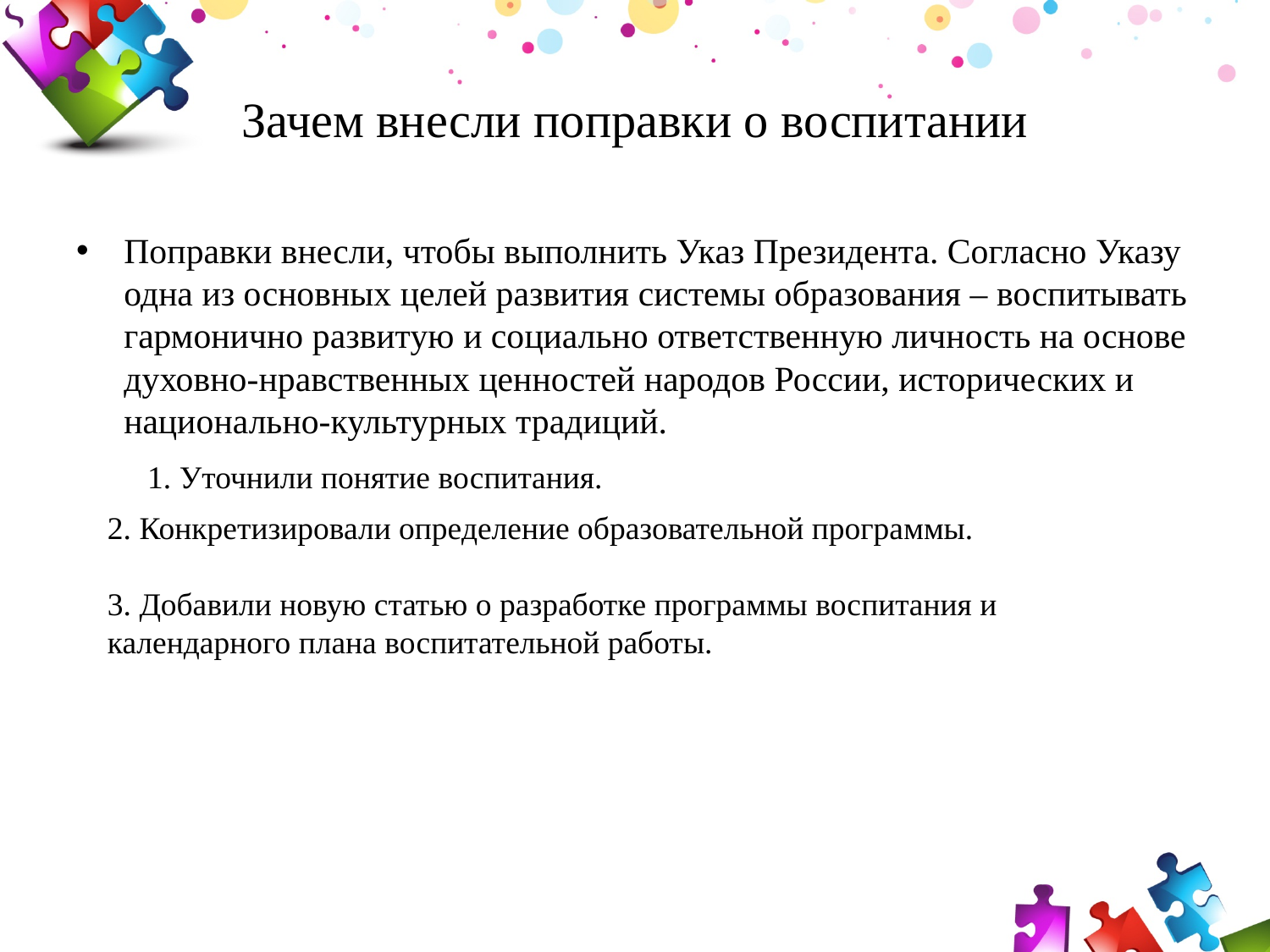

# Зачем внесли поправки о воспитании
Поправки внесли, чтобы выполнить Указ Президента. Согласно Указу одна из основных целей развития системы образования – воспитывать гармонично развитую и социально ответственную личность на основе духовно-нравственных ценностей народов России, исторических и национально-культурных традиций.
1. Уточнили понятие воспитания.
2. Конкретизировали определение образовательной программы.

3. Добавили новую статью о разработке программы воспитания и календарного плана воспитательной работы.